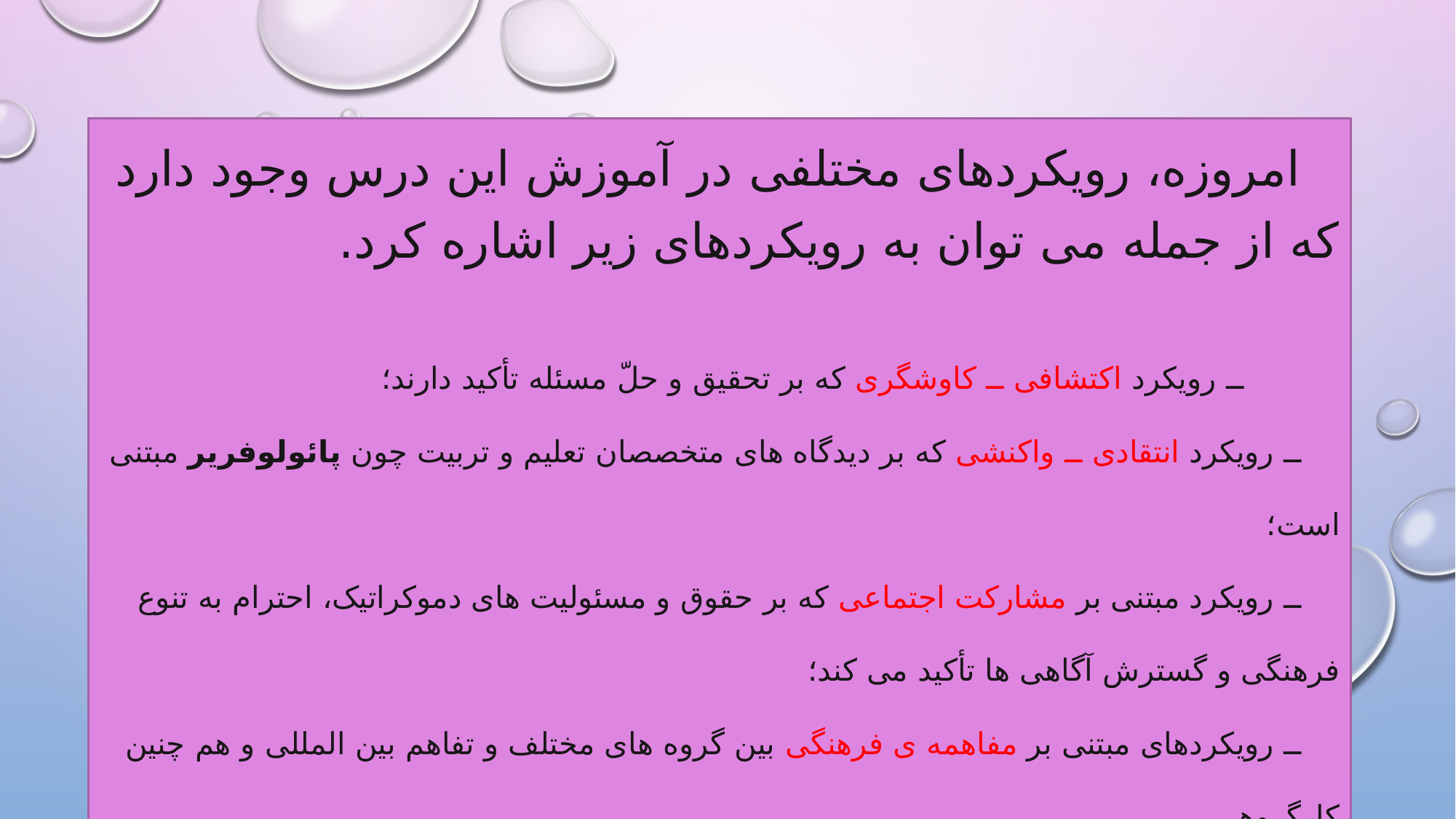

امروزه، رويکردهای مختلفی در آموزش اين درس وجود دارد که از جمله می توان به رويکردهای زير اشاره کرد.

      ــ رويکرد اکتشافی ــ کاوشگری که بر تحقيق و حلّ مسئله تأکيد دارند؛
ــ رويکرد انتقادی ــ واکنشی که بر ديدگاه های متخصصان تعليم و تربيت چون پائولوفرير مبتنی است؛
ــ رويکرد مبتنی بر مشارکت اجتماعی که بر حقوق و مسئوليت های دموکراتيک، احترام به تنوع فرهنگی و گسترش آگاهی ها تأکيد می کند؛
ــ رويکردهای مبتنی بر مفاهمه ی فرهنگی بين گروه های مختلف و تفاهم بين المللی و هم چنين کارگروهی.